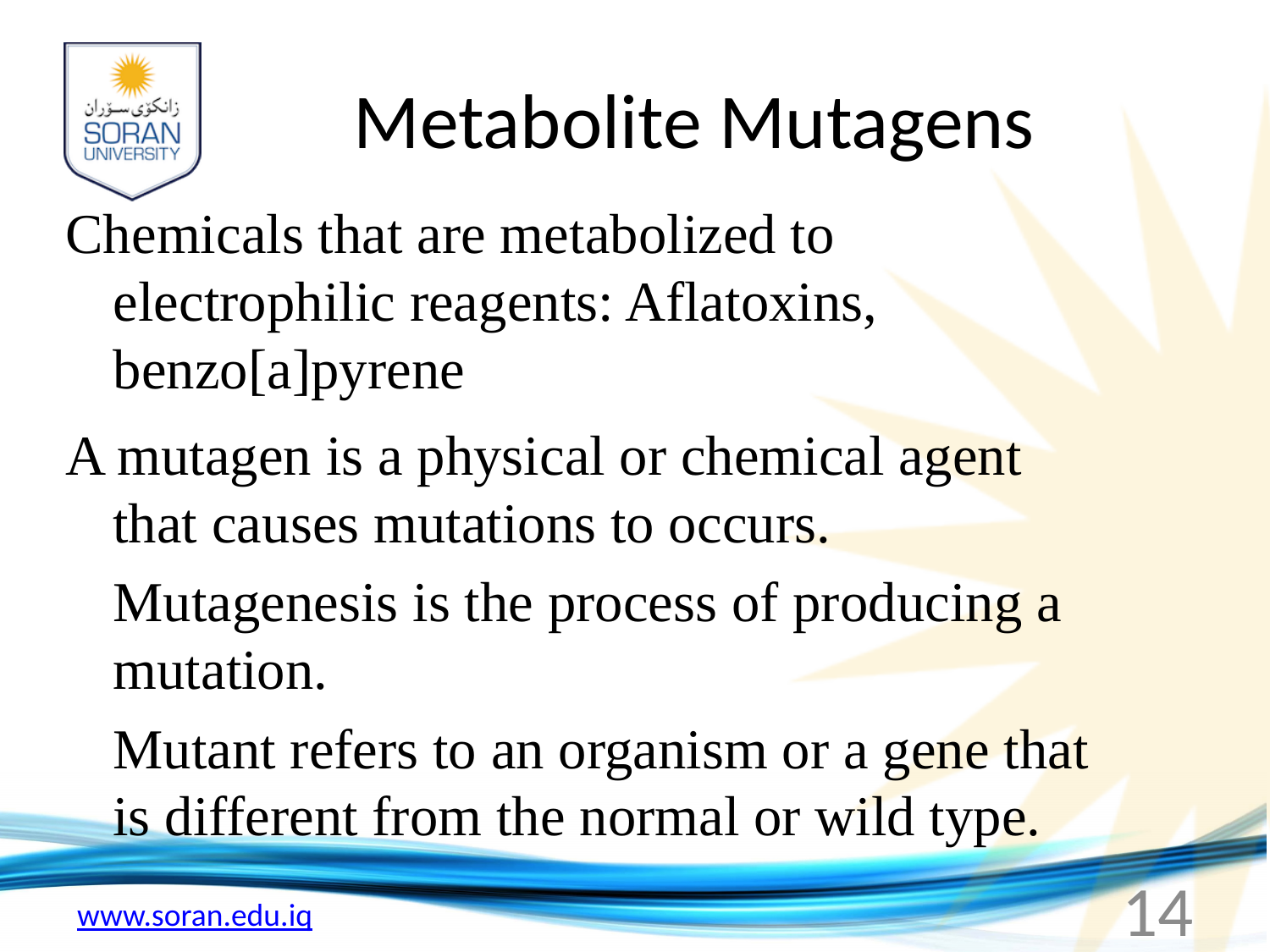

# Metabolite Mutagens
Chemicals that are metabolized to electrophilic reagents: Aflatoxins, benzo[a]pyrene

A mutagen is a physical or chemical agent that causes mutations to occurs.
	Mutagenesis is the process of producing a mutation.
	Mutant refers to an organism or a gene that is different from the normal or wild type.
14